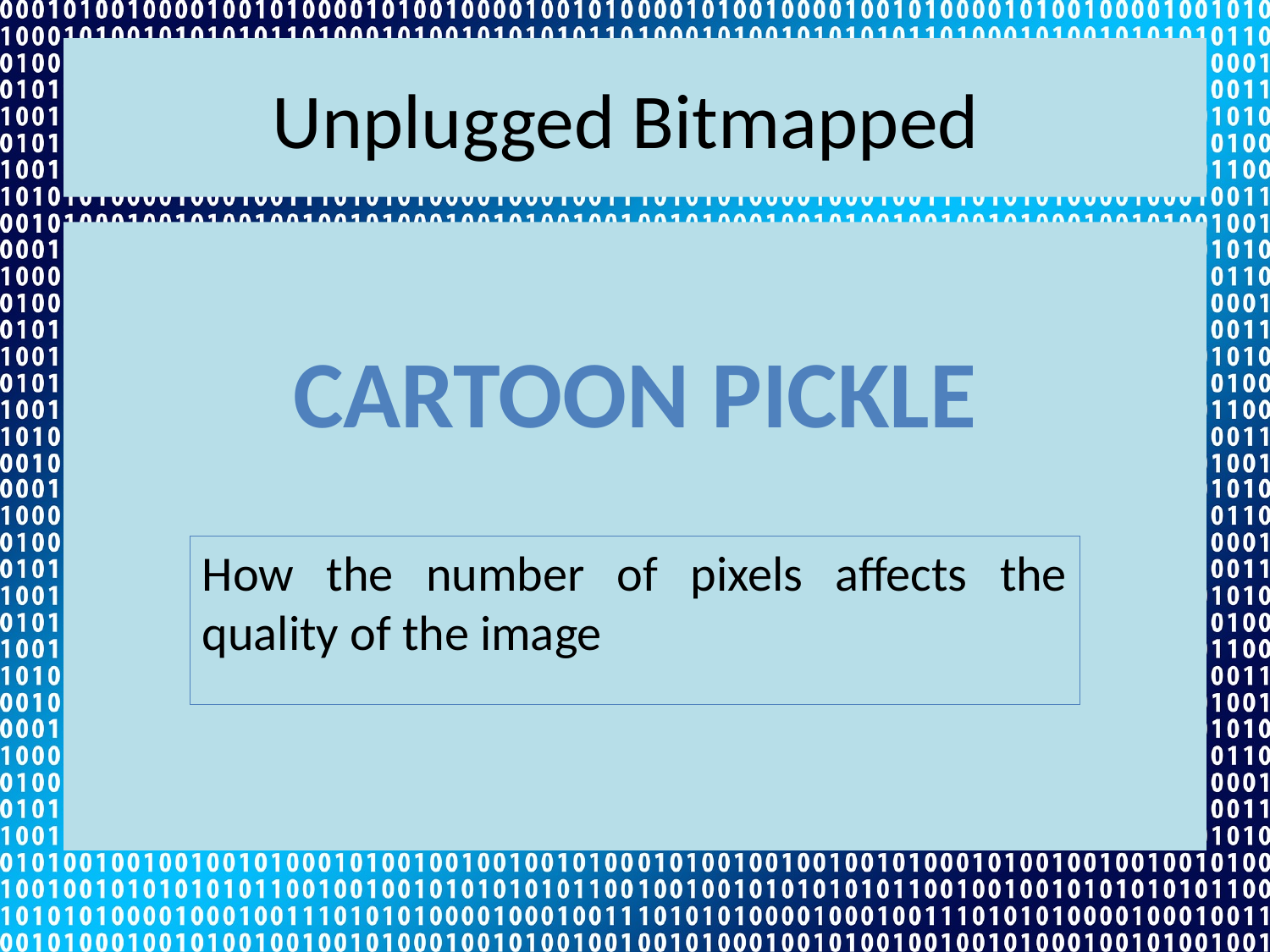

# Unplugged Bitmapped

Cartoon Pickle
How the number of pixels affects the quality of the image